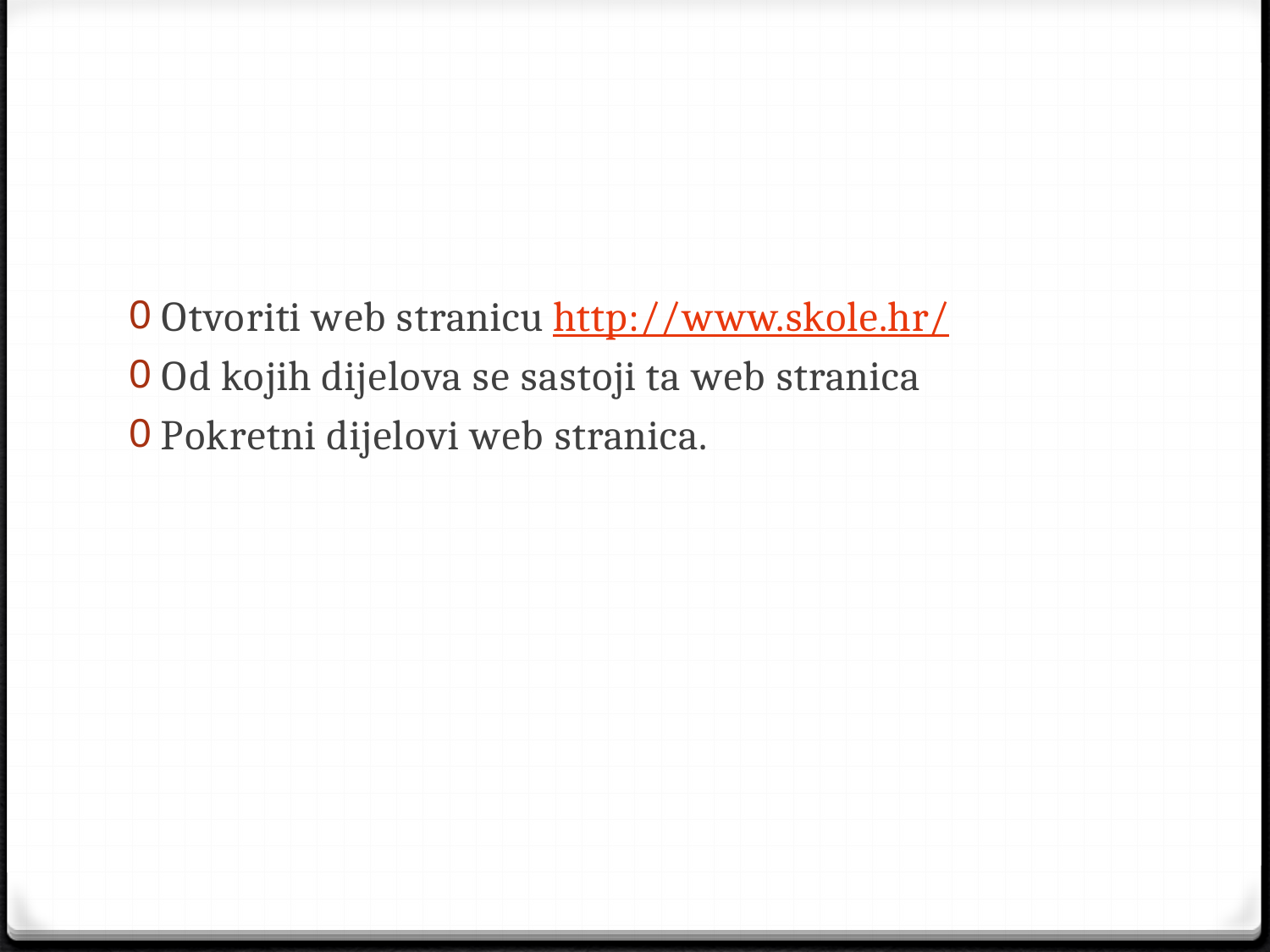

#
Otvoriti web stranicu http://www.skole.hr/
Od kojih dijelova se sastoji ta web stranica
Pokretni dijelovi web stranica.